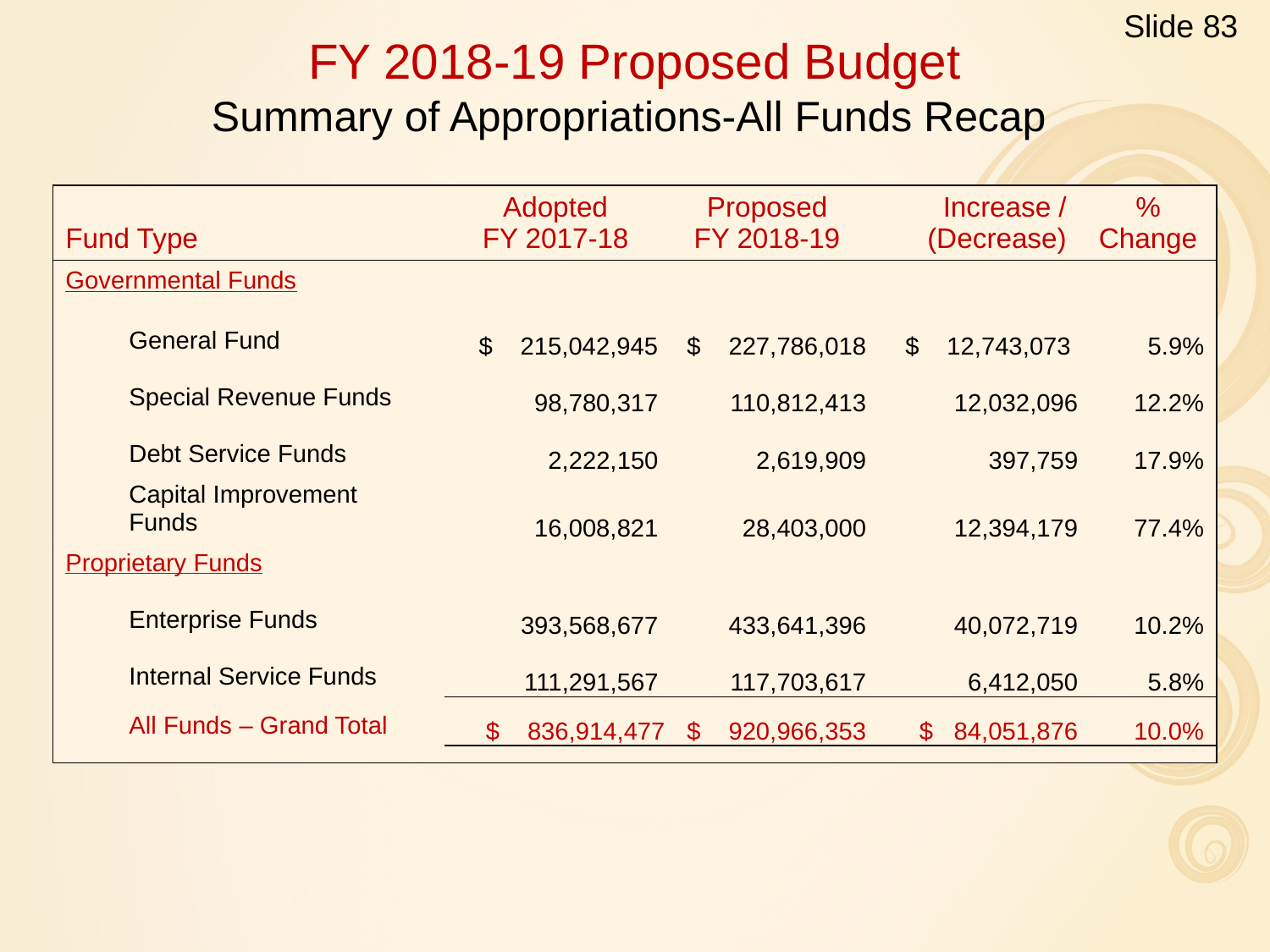

Slide 83
# FY 2018-19 Proposed Budget Summary of Appropriations-All Funds Recap
| Fund Type |  | Adopted FY 2017-18 | Proposed FY 2018-19 | Increase / (Decrease) | % Change |
| --- | --- | --- | --- | --- | --- |
| Governmental Funds |  |  |  |  |  |
|  | General Fund | $ 215,042,945 | $ 227,786,018 | $ 12,743,073 | 5.9% |
|  | Special Revenue Funds | 98,780,317 | 110,812,413 | 12,032,096 | 12.2% |
|  | Debt Service Funds | 2,222,150 | 2,619,909 | 397,759 | 17.9% |
|  | Capital Improvement Funds | 16,008,821 | 28,403,000 | 12,394,179 | 77.4% |
| Proprietary Funds |  |  |  |  |  |
|  | Enterprise Funds | 393,568,677 | 433,641,396 | 40,072,719 | 10.2% |
|  | Internal Service Funds | 111,291,567 | 117,703,617 | 6,412,050 | 5.8% |
|  | All Funds – Grand Total | $ 836,914,477 | $ 920,966,353 | $ 84,051,876 | 10.0% |
|  |  |  |  |  |  |